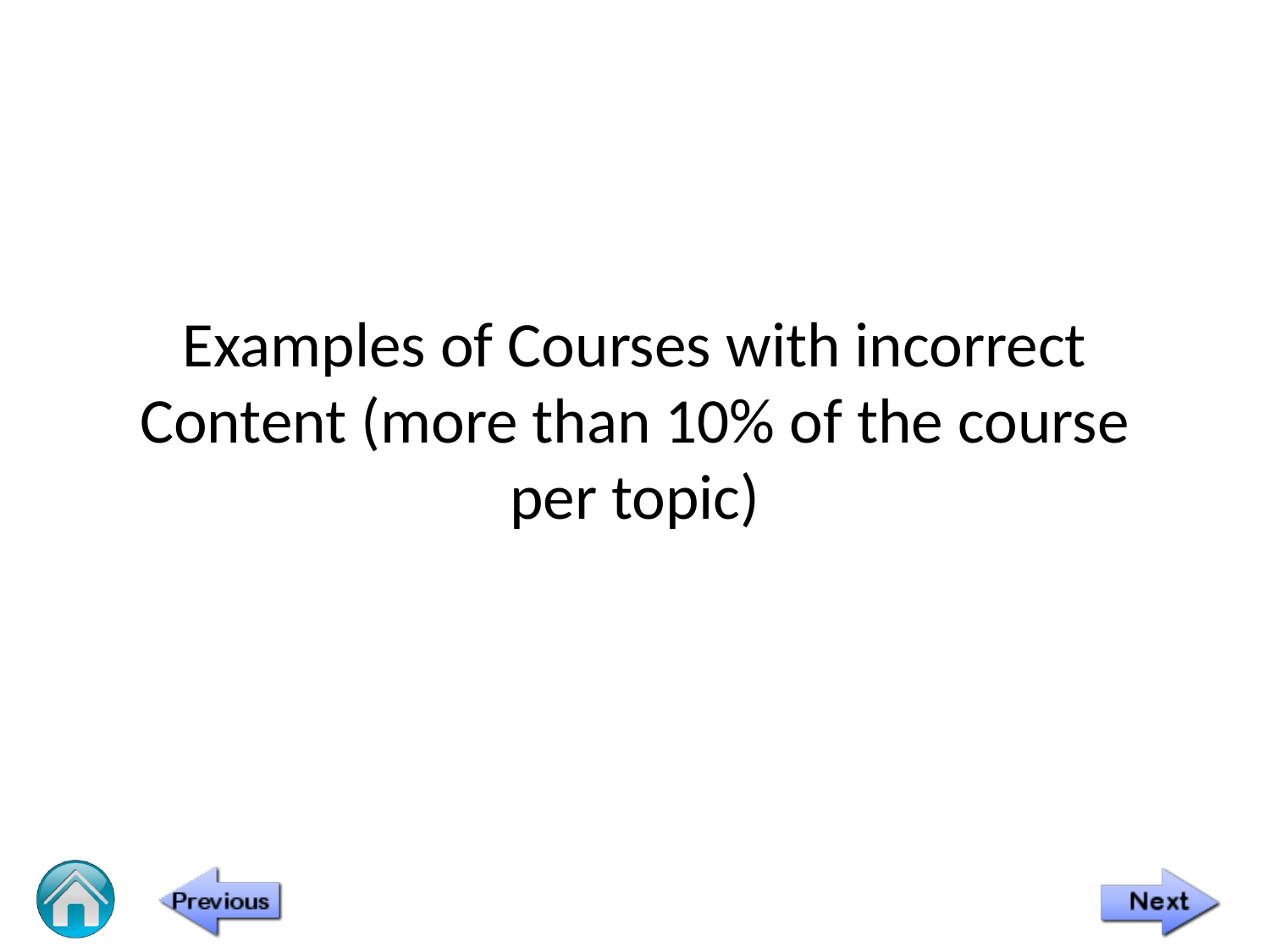

# Examples of Courses with incorrect Content (more than 10% of the course per topic)